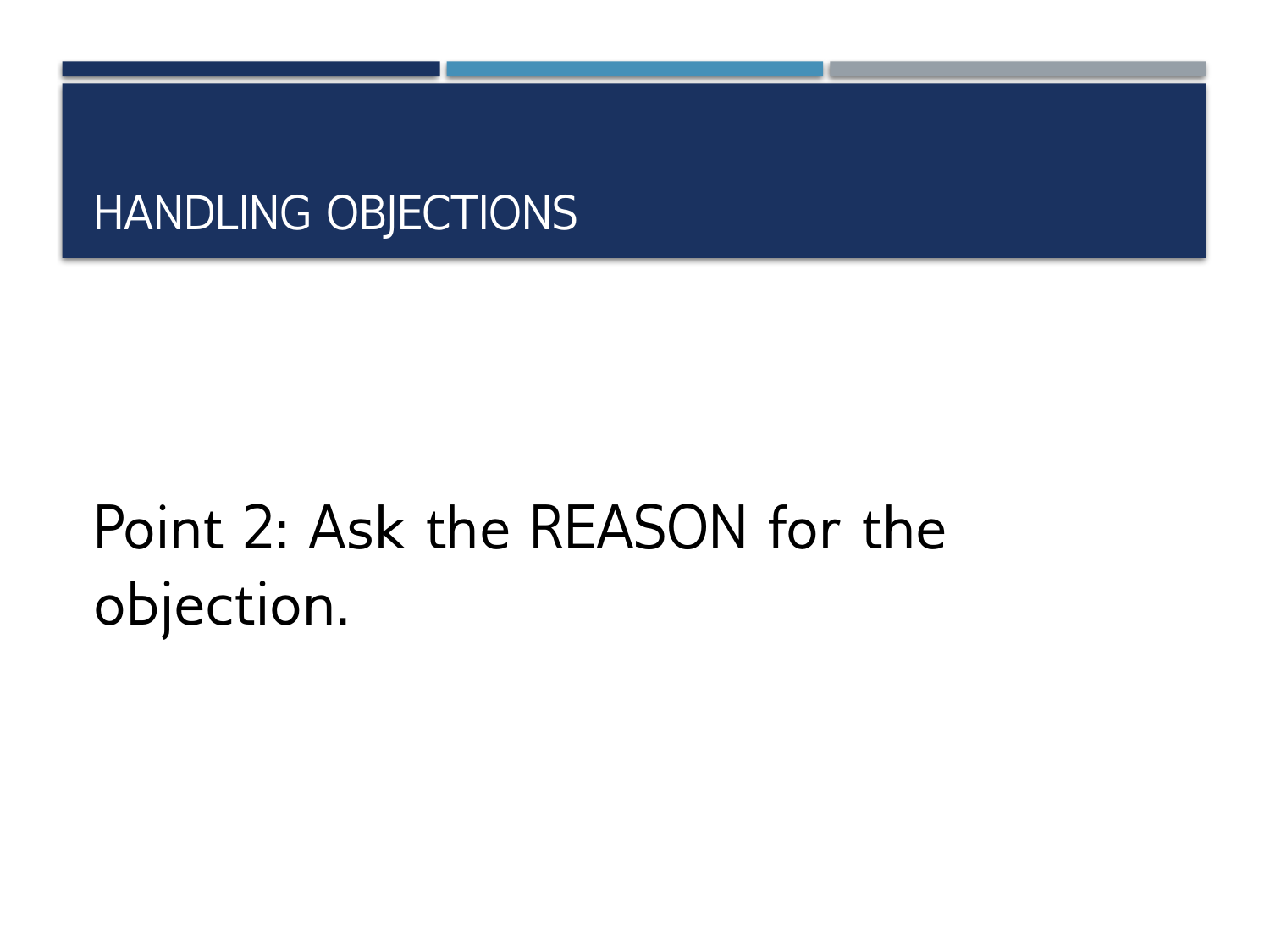

# HANDLING OBJECTIONS
Point 2: Ask the REASON for the objection.